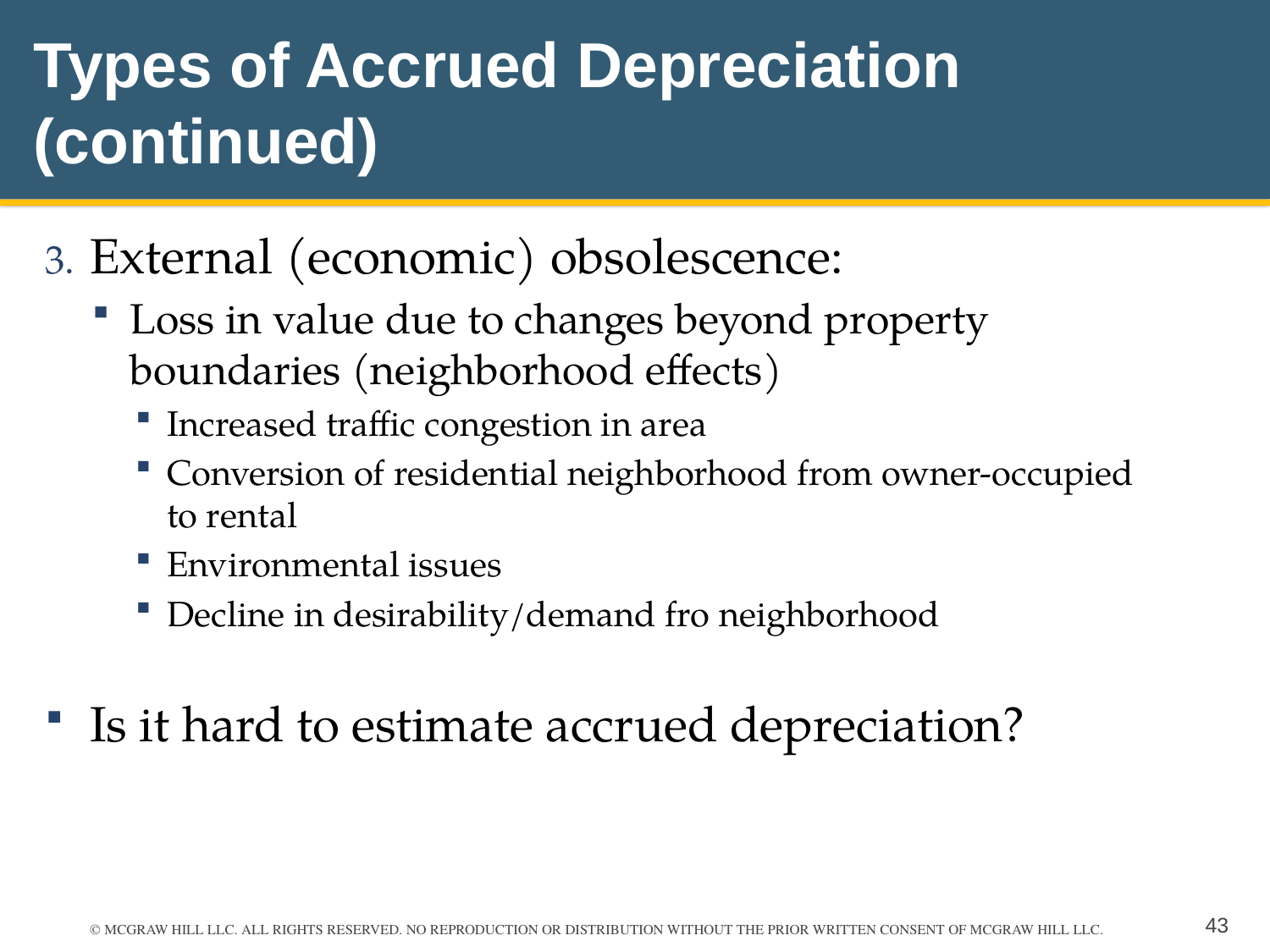

# Types of Accrued Depreciation (continued)
External (economic) obsolescence:
Loss in value due to changes beyond property boundaries (neighborhood effects)
Increased traffic congestion in area
Conversion of residential neighborhood from owner-occupied to rental
Environmental issues
Decline in desirability/demand fro neighborhood

Is it hard to estimate accrued depreciation?

© MCGRAW HILL LLC. ALL RIGHTS RESERVED. NO REPRODUCTION OR DISTRIBUTION WITHOUT THE PRIOR WRITTEN CONSENT OF MCGRAW HILL LLC.
43